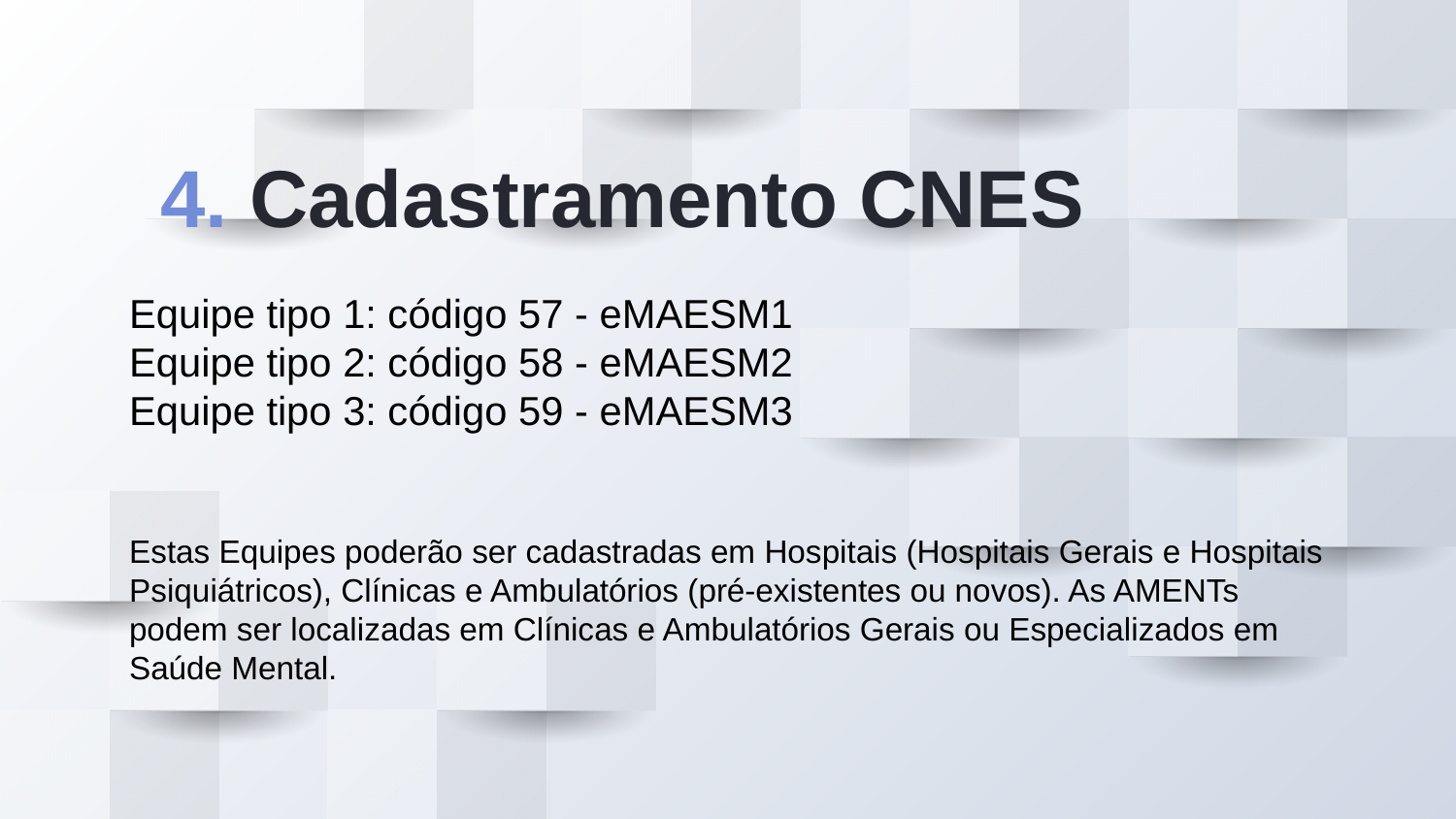

# 4. Cadastramento CNES
Equipe tipo 1: código 57 - eMAESM1
Equipe tipo 2: código 58 - eMAESM2
Equipe tipo 3: código 59 - eMAESM3

Estas Equipes poderão ser cadastradas em Hospitais (Hospitais Gerais e Hospitais Psiquiátricos), Clínicas e Ambulatórios (pré-existentes ou novos). As AMENTs podem ser localizadas em Clínicas e Ambulatórios Gerais ou Especializados em Saúde Mental.